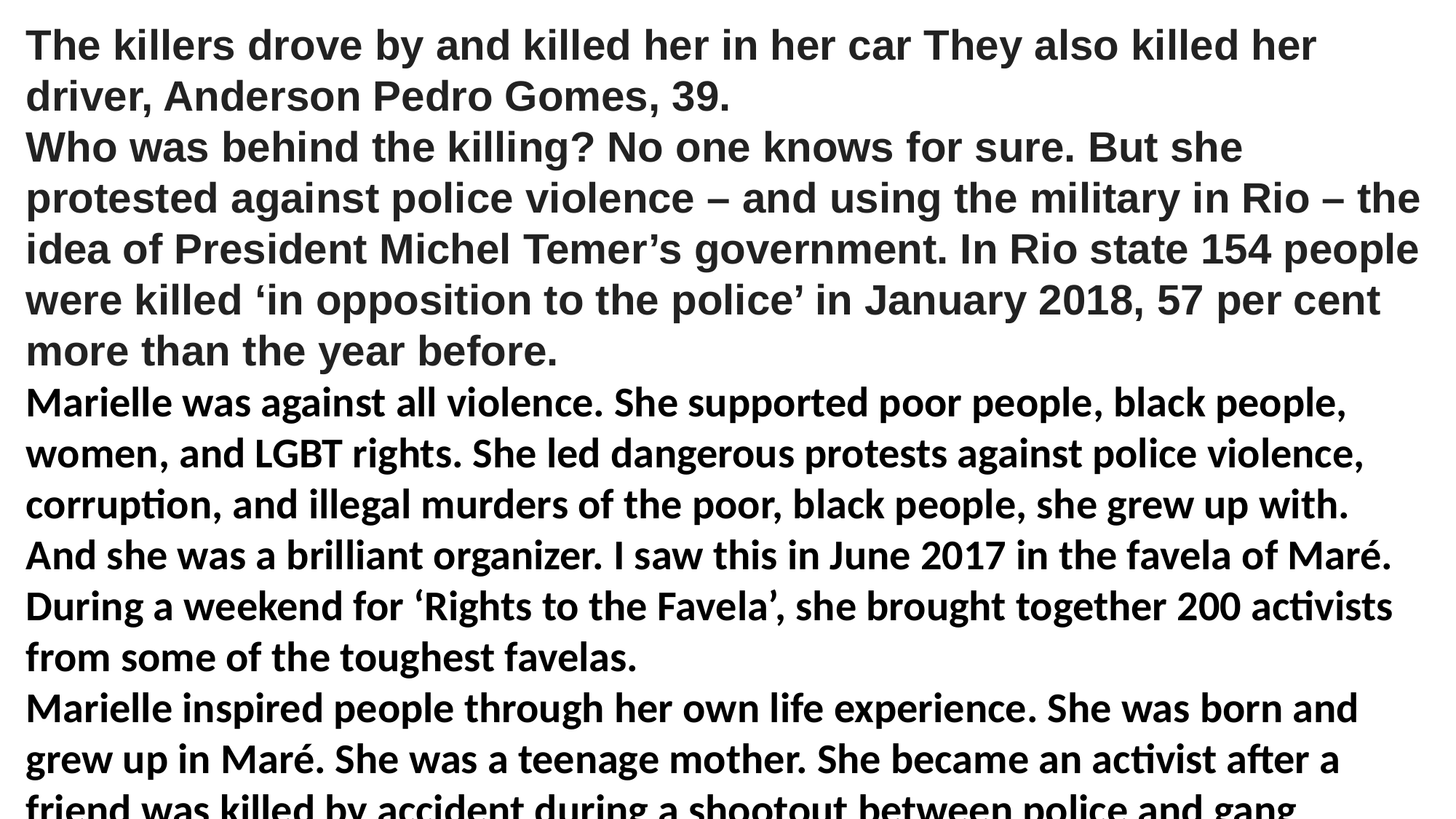

The killers drove by and killed her in her car They also killed her driver, Anderson Pedro Gomes, 39.
Who was behind the killing? No one knows for sure. But she protested against police violence – and using the military in Rio – the idea of President Michel Temer’s government. In Rio state 154 people were killed ‘in opposition to the police’ in January 2018, 57 per cent more than the year before.
Marielle was against all violence. She supported poor people, black people, women, and LGBT rights. She led dangerous protests against police violence, corruption, and illegal murders of the poor, black people, she grew up with.
And she was a brilliant organizer. I saw this in June 2017 in the favela of Maré. During a weekend for ‘Rights to the Favela’, she brought together 200 activists from some of the toughest favelas.
Marielle inspired people through her own life experience. She was born and grew up in Maré. She was a teenage mother. She became an activist after a friend was killed by accident during a shootout between police and gang members.
She got a scholarship, studied social sciences at university, and later a masters in public administration. Then she gave what she learned back to the favela.
In 2016 she was voted a Rio city councillor. She won with 46,000 votes